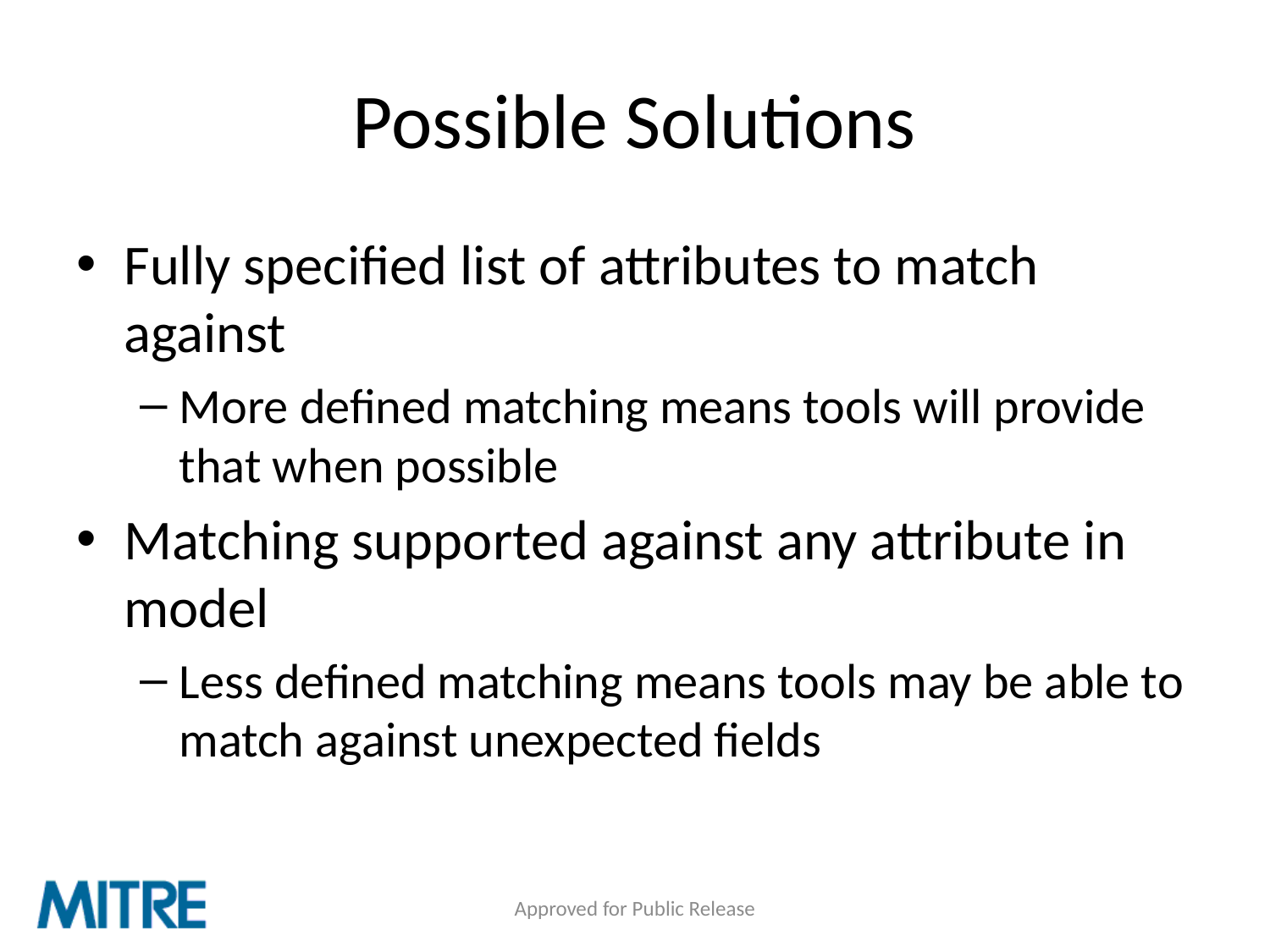

# Possible Solutions
Fully specified list of attributes to match against
More defined matching means tools will provide that when possible
Matching supported against any attribute in model
Less defined matching means tools may be able to match against unexpected fields

Approved for Public Release